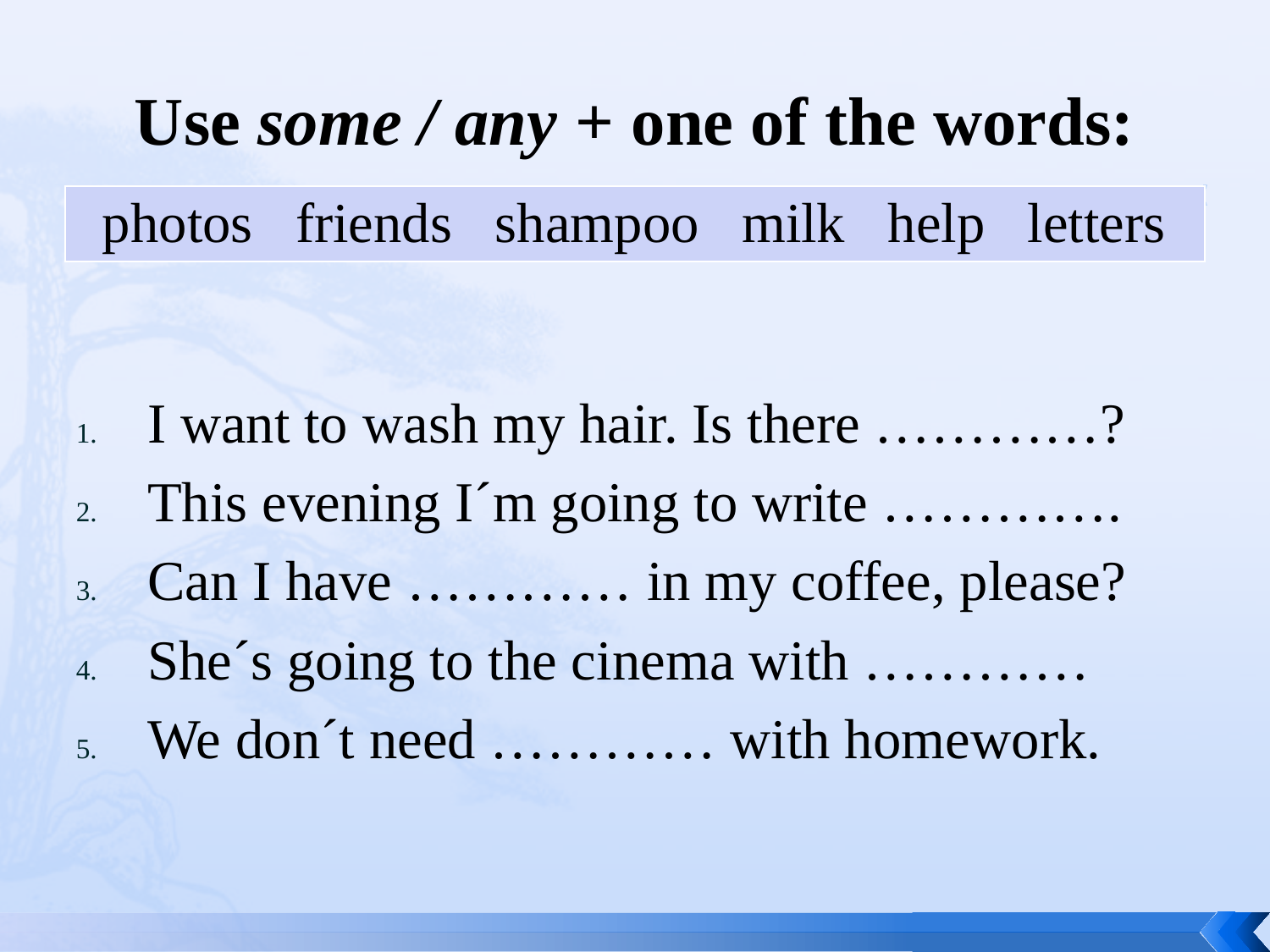

# Use some / any + one of the words:
| photos friends shampoo milk help letters |
| --- |

I want to wash my hair. Is there …………?
This evening I´m going to write ………….
Can I have ………… in my coffee, please?
She´s going to the cinema with …………
We don´t need ………… with homework.